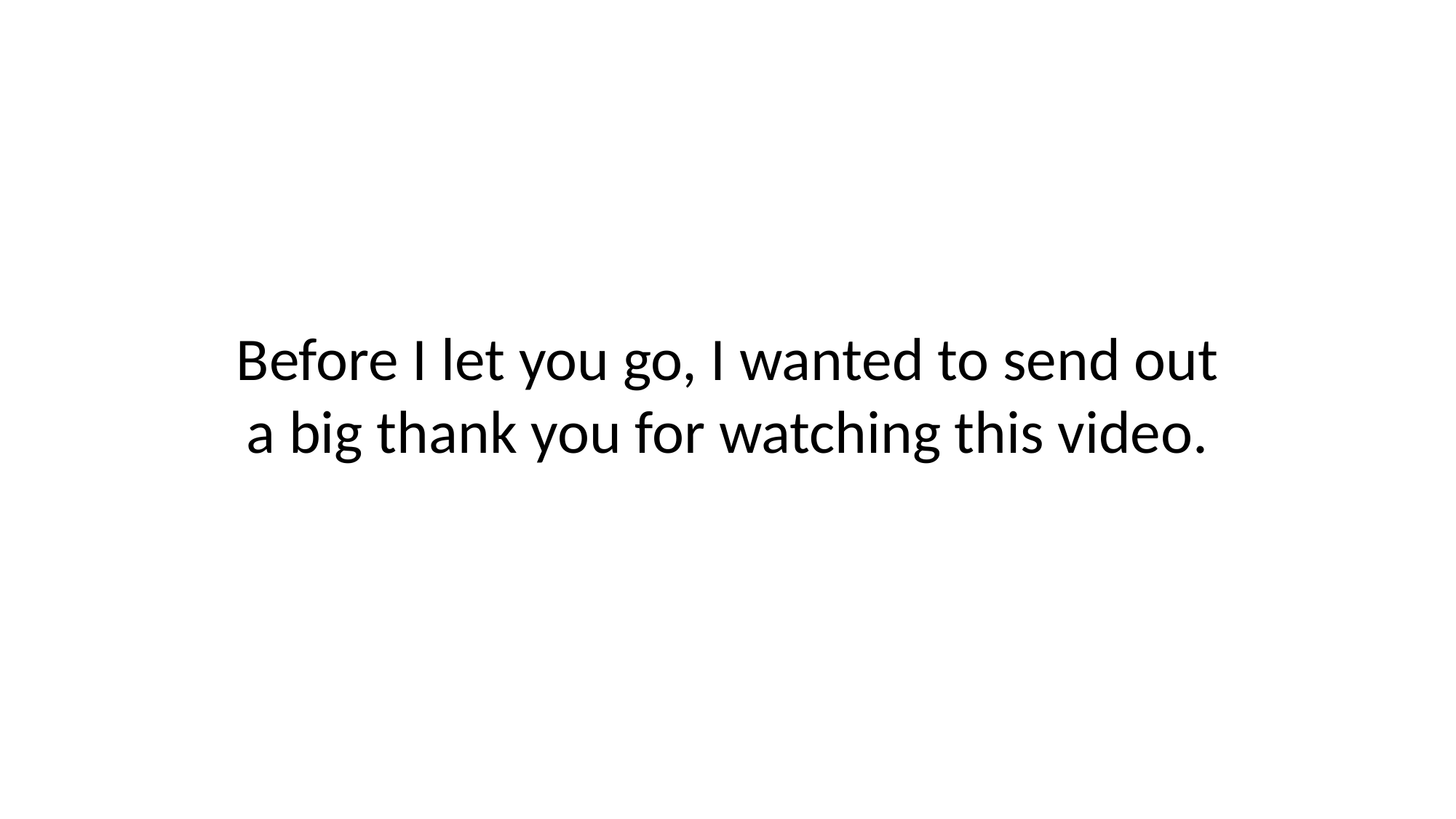

Before I let you go, I wanted to send out a big thank you for watching this video.